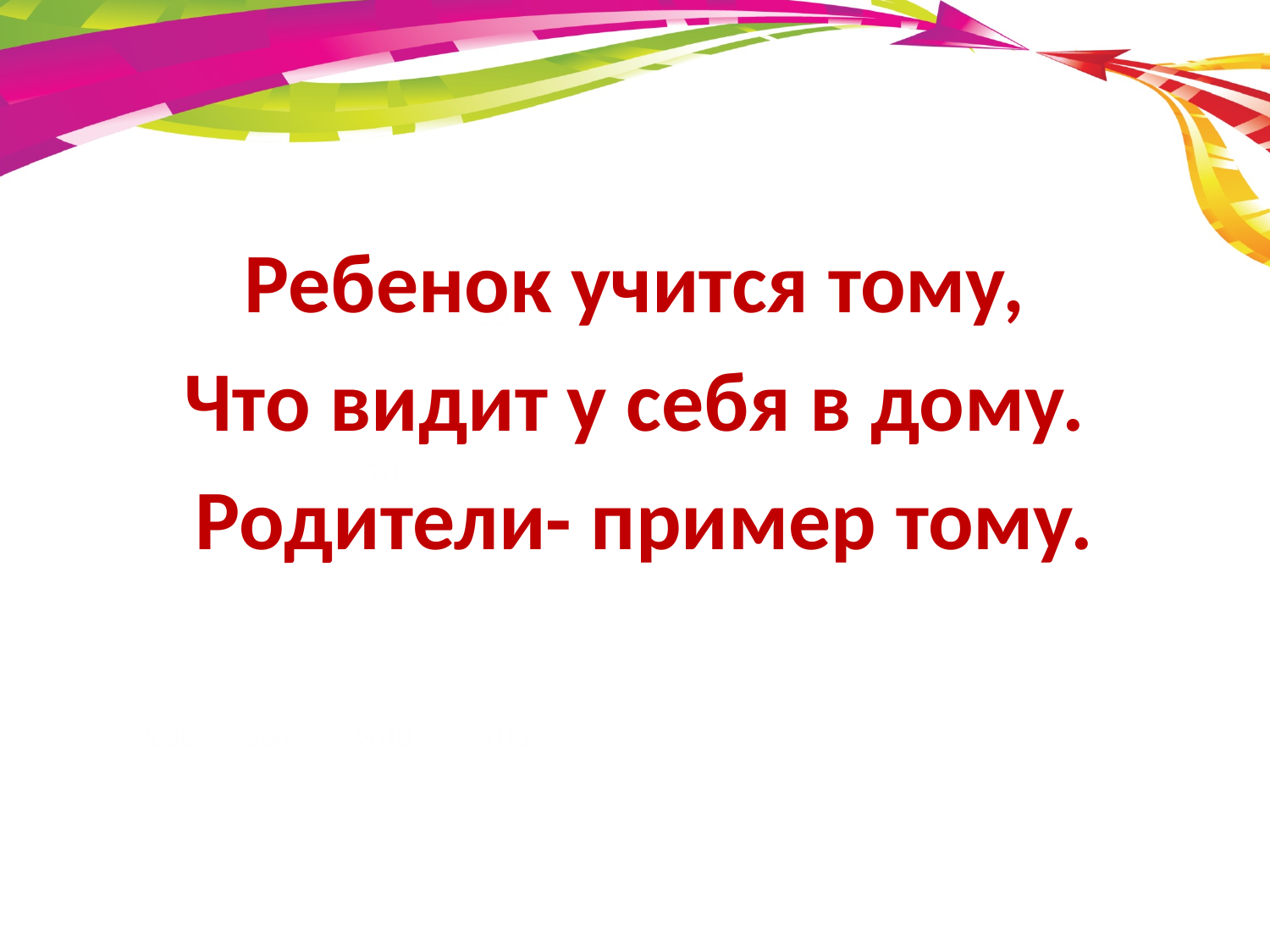

Ребенок учится тому,
Что видит у себя в дому.
 Родители- пример тому.

120
#
70
50
2008
2009
2010
2011